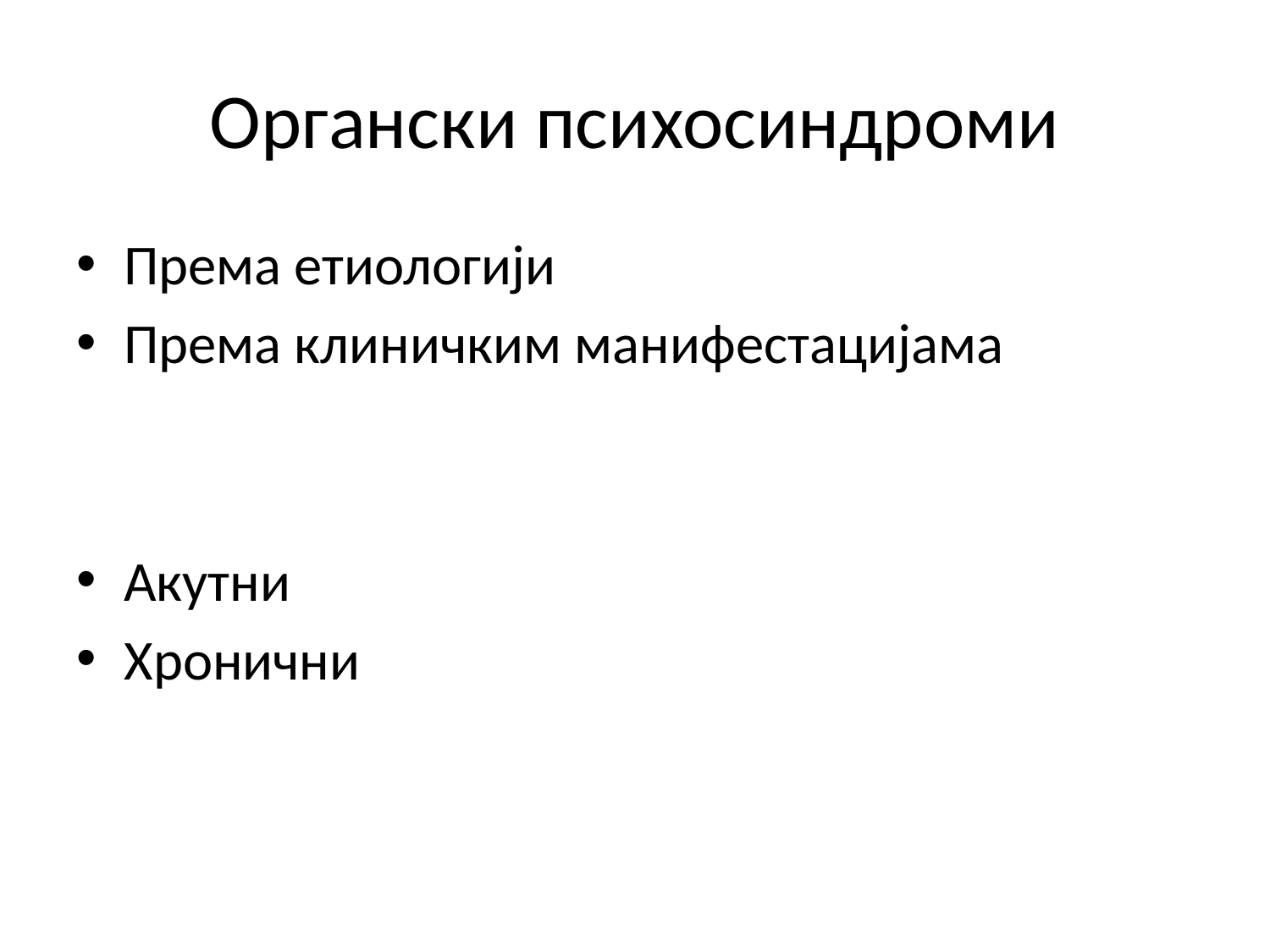

# Органски психосиндроми
Према етиологији
Према клиничким манифестацијама

Акутни
Хронични